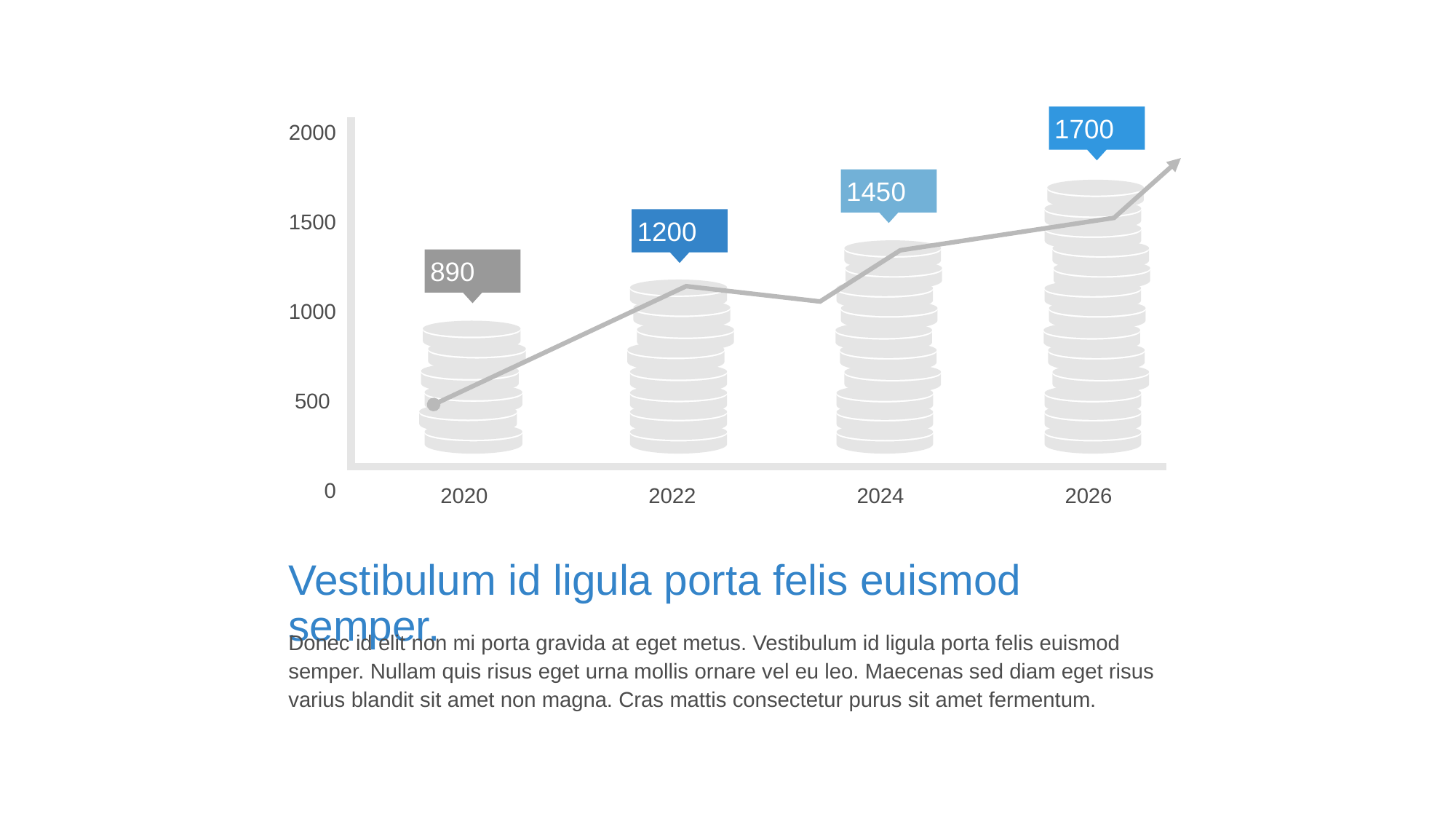

1700

1450

1200

890

2000
1500
1000
500
0
2020
2022
2024
2026

Vestibulum id ligula porta felis euismod semper.
Donec id elit non mi porta gravida at eget metus. Vestibulum id ligula porta felis euismod semper. Nullam quis risus eget urna mollis ornare vel eu leo. Maecenas sed diam eget risus varius blandit sit amet non magna. Cras mattis consectetur purus sit amet fermentum.